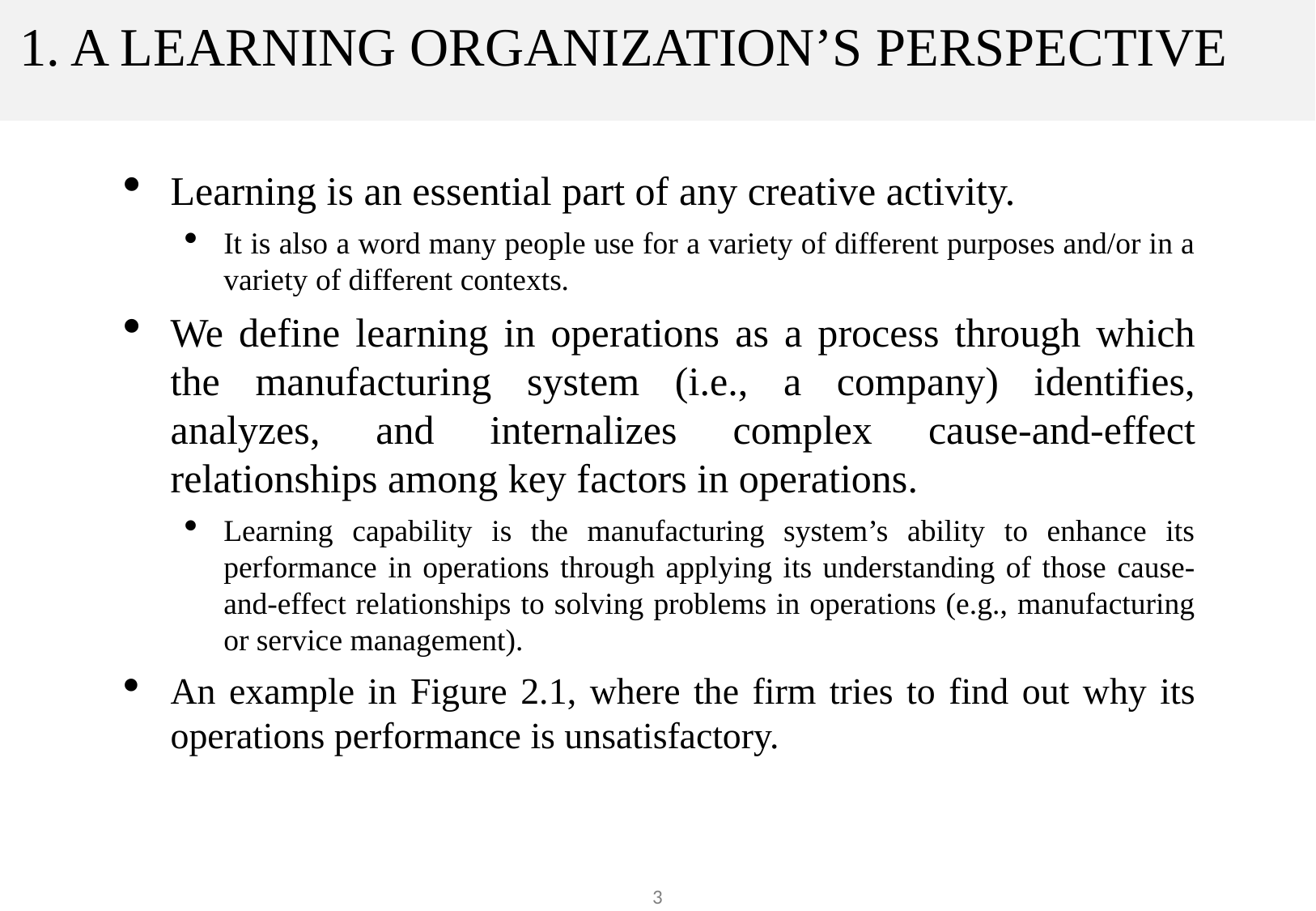

# 1. A LEARNING ORGANIZATION’S PERSPECTIVE
Learning is an essential part of any creative activity.
It is also a word many people use for a variety of different purposes and/or in a variety of different contexts.
We define learning in operations as a process through which the manufacturing system (i.e., a company) identifies, analyzes, and internalizes complex cause-and-effect relationships among key factors in operations.
Learning capability is the manufacturing system’s ability to enhance its performance in operations through applying its understanding of those cause-and-effect relationships to solving problems in operations (e.g., manufacturing or service management).
An example in Figure 2.1, where the firm tries to find out why its operations performance is unsatisfactory.